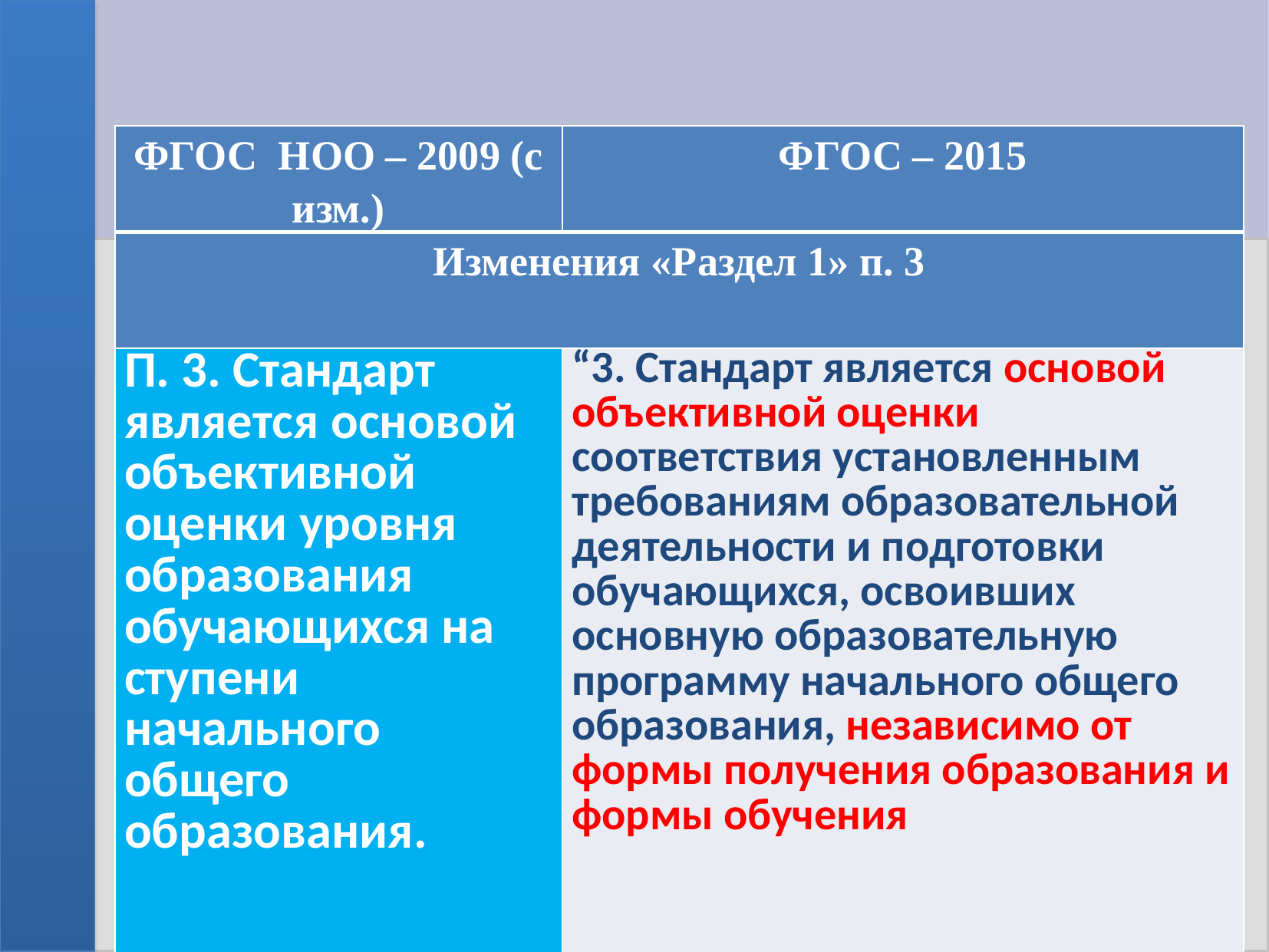

| ФГОС НОО – 2009 (с изм.) | ФГОС – 2015 |
| --- | --- |
| Изменения «Раздел 1» п. 3 |  |
| П. 3. Стандарт является основой объективной оценки уровня образования обучающихся на ступени начального общего образования. | “3. Стандарт является основой объективной оценки соответствия установленным требованиям образовательной деятельности и подготовки обучающихся, освоивших основную образовательную программу начального общего образования, независимо от формы получения образования и формы обучения |